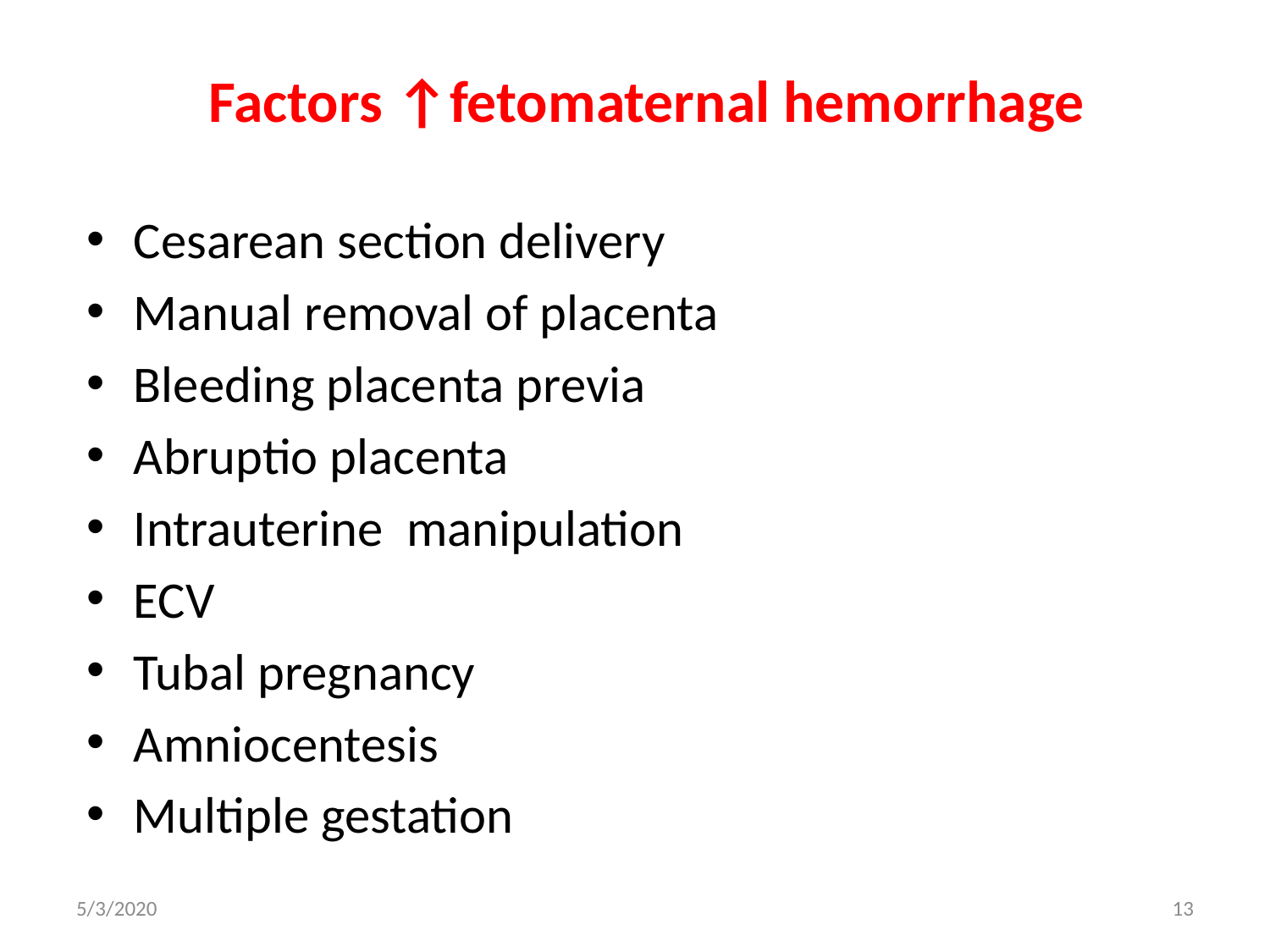

# Factors ↑fetomaternal hemorrhage
Cesarean section delivery
Manual removal of placenta
Bleeding placenta previa
Abruptio placenta
Intrauterine  manipulation
ECV
Tubal pregnancy
Amniocentesis
Multiple gestation

5/3/2020
13